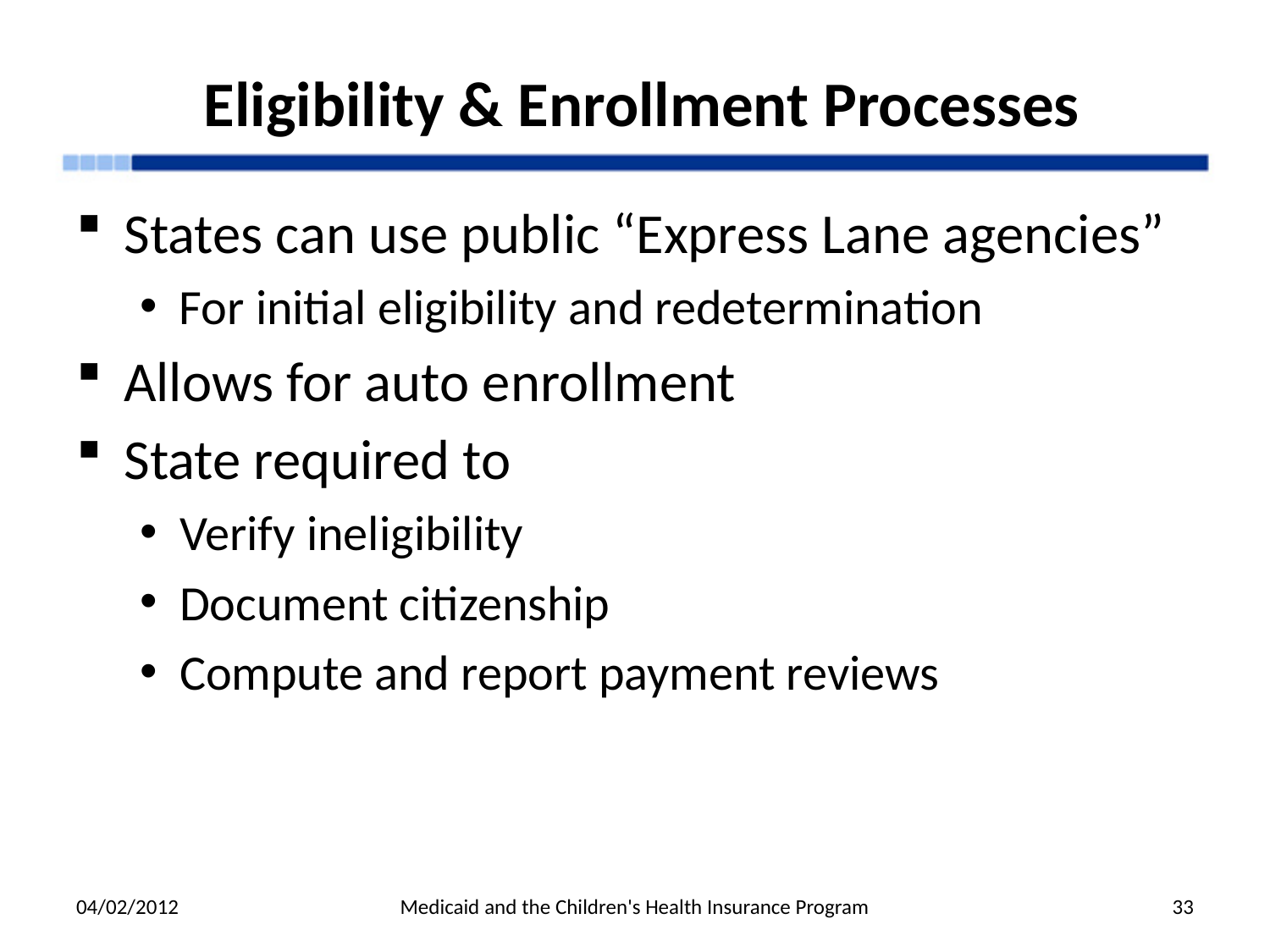

# Eligibility & Enrollment Processes
States can use public “Express Lane agencies”
For initial eligibility and redetermination
Allows for auto enrollment
State required to
Verify ineligibility
Document citizenship
Compute and report payment reviews

04/02/2012
Medicaid and the Children's Health Insurance Program
33